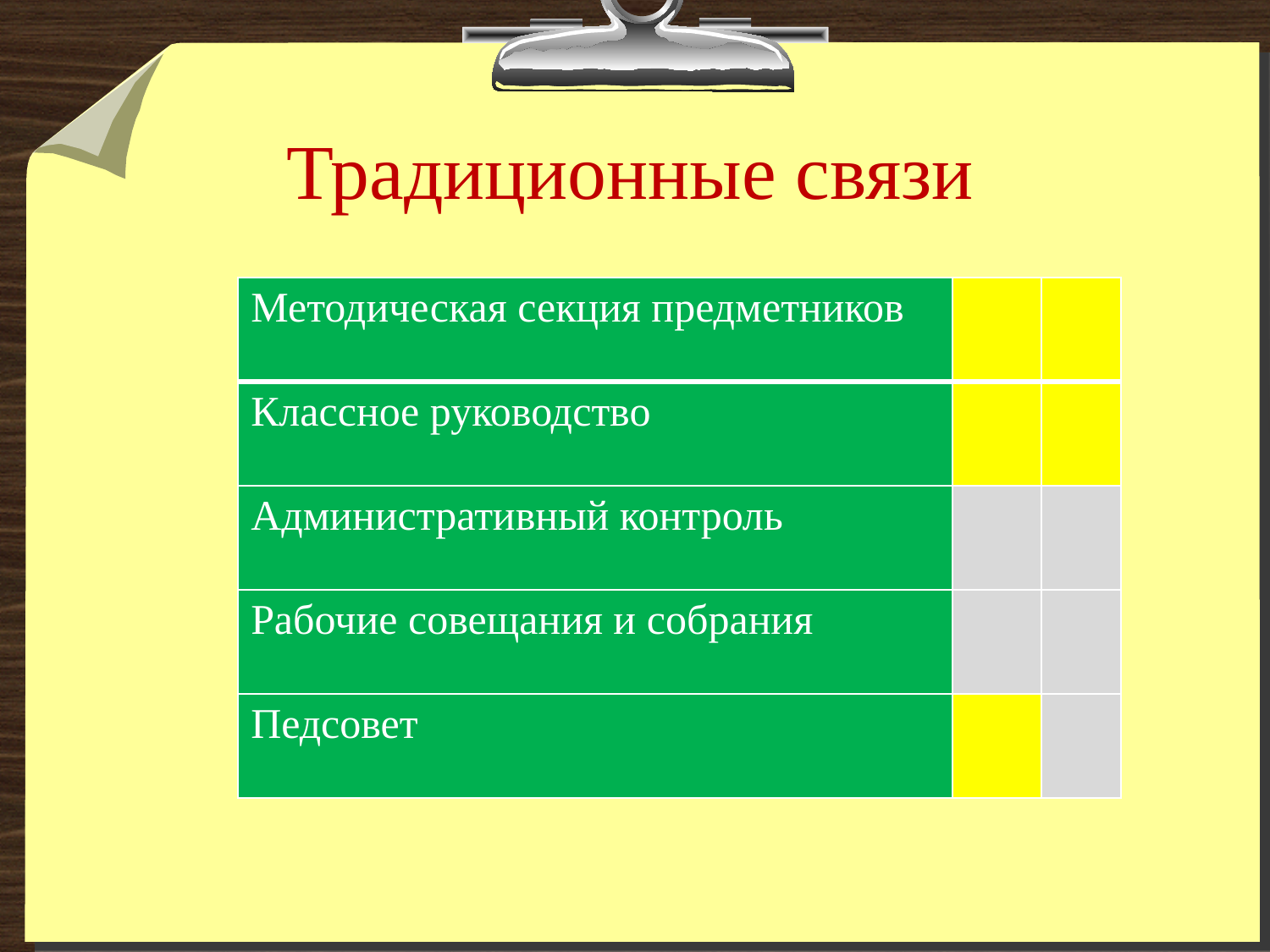

# Традиционные связи
| Методическая секция предметников |  |  |
| --- | --- | --- |
| Классное руководство |  |  |
| Административный контроль |  |  |
| Рабочие совещания и собрания |  |  |
| Педсовет |  |  |